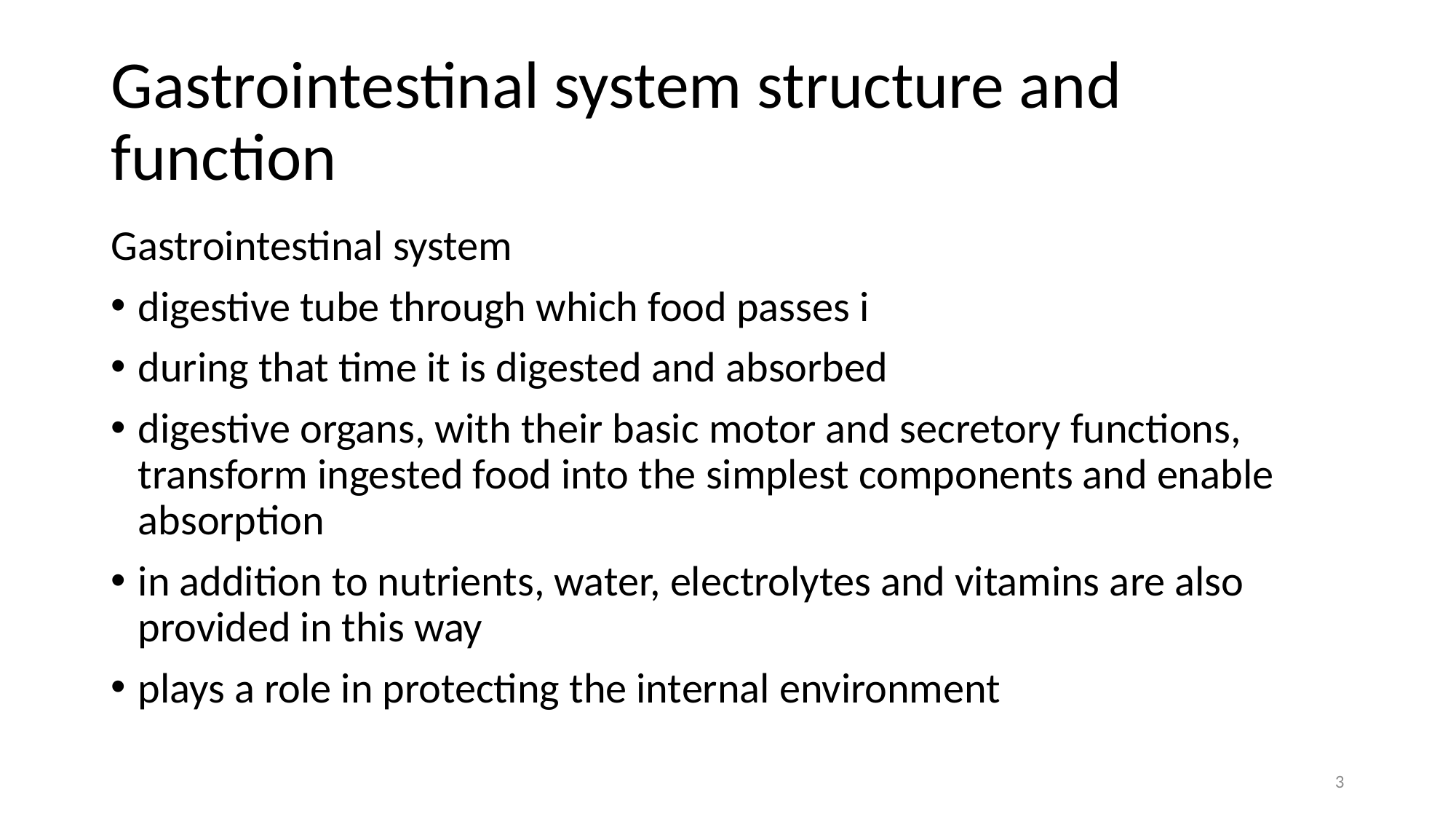

# Gastrointestinal system structure and function
Gastrointestinal system
digestive tube through which food passes i
during that time it is digested and absorbed
digestive organs, with their basic motor and secretory functions, transform ingested food into the simplest components and enable absorption
in addition to nutrients, water, electrolytes and vitamins are also provided in this way
plays a role in protecting the internal environment
3